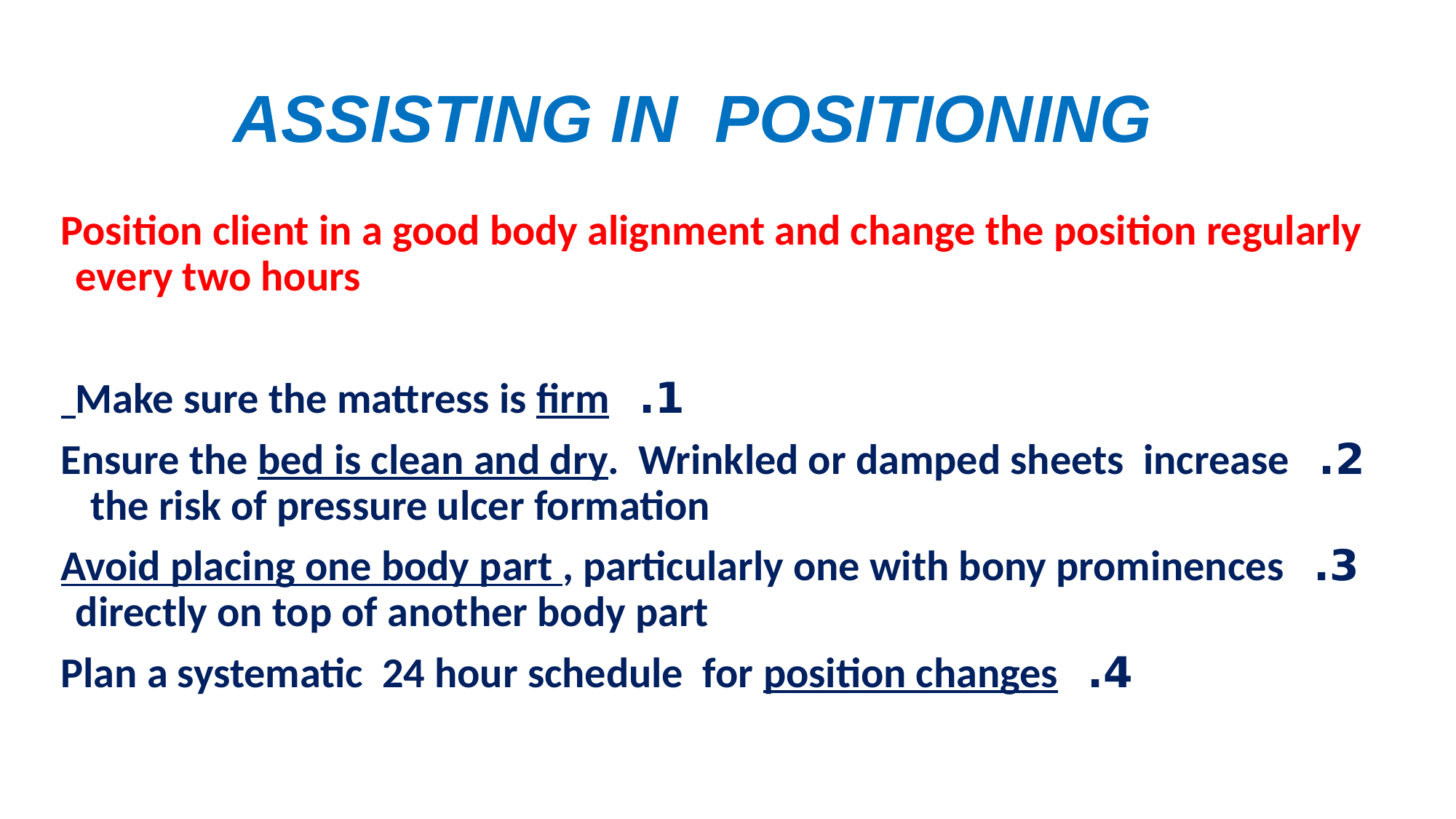

# ASSISTING IN  POSITIONING
 Position client in a good body alignment and change the position regularly every two hours

1.  Make sure the mattress is firm
2.  Ensure the bed is clean and dry.  Wrinkled or damped sheets  increase the risk of pressure ulcer formation
3.  Avoid placing one body part , particularly one with bony prominences directly on top of another body part
4.  Plan a systematic  24 hour schedule  for position changes